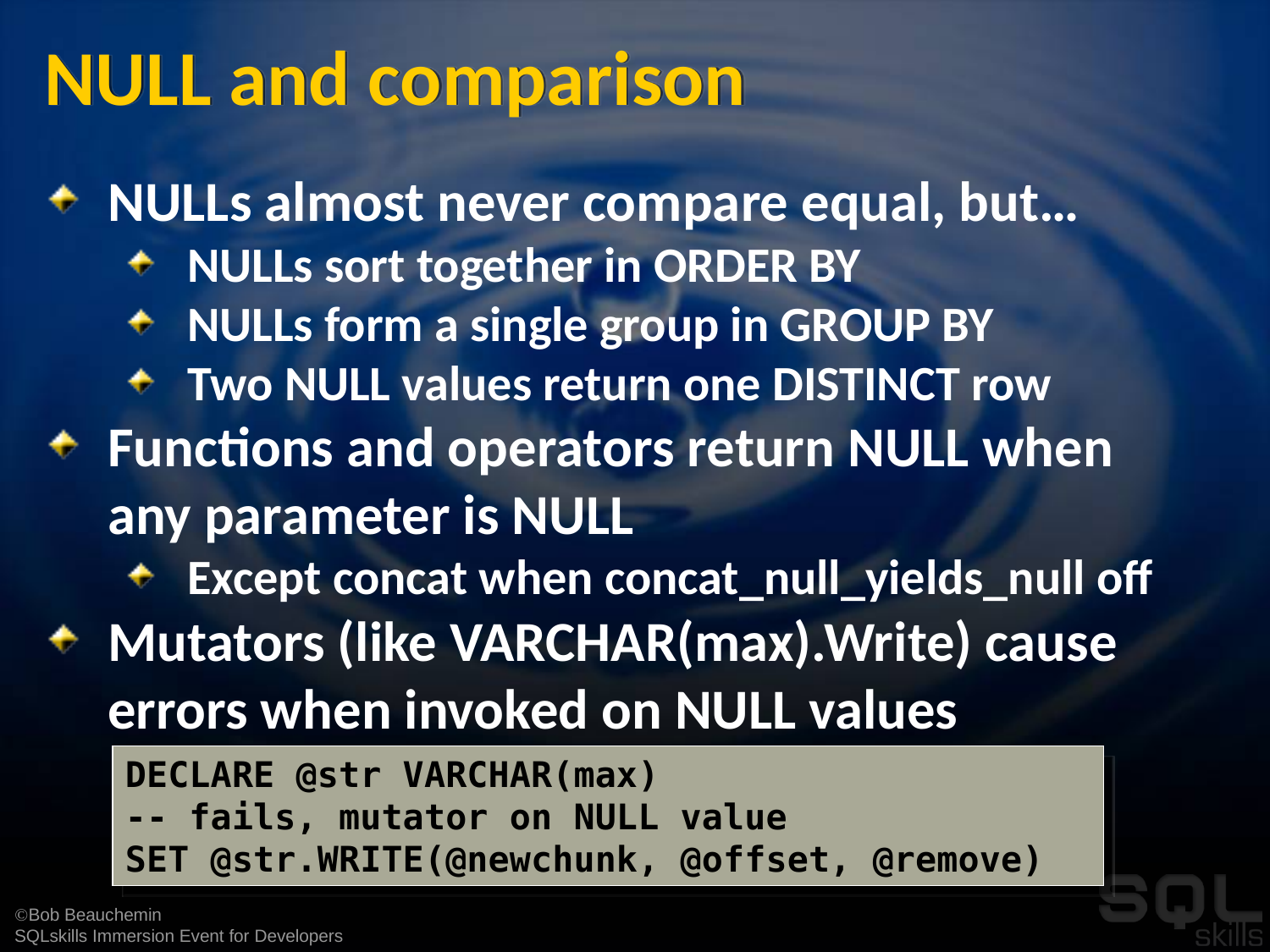

# NULL and comparison
NULLs almost never compare equal, but…
NULLs sort together in ORDER BY
NULLs form a single group in GROUP BY
Two NULL values return one DISTINCT row
Functions and operators return NULL when any parameter is NULL
Except concat when concat_null_yields_null off
Mutators (like VARCHAR(max).Write) cause errors when invoked on NULL values
DECLARE @str VARCHAR(max)
-- fails, mutator on NULL value
SET @str.WRITE(@newchunk, @offset, @remove)